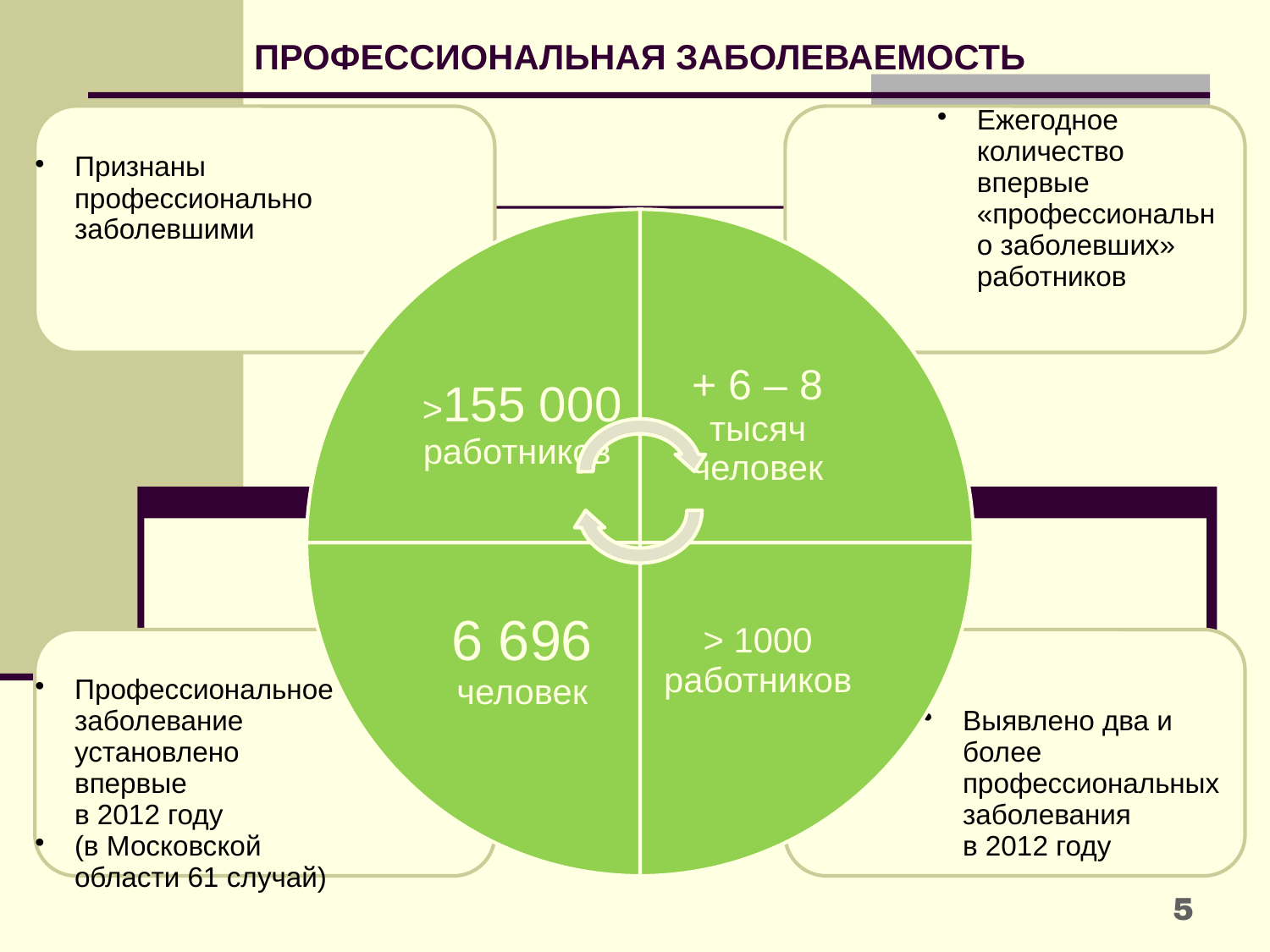

ПРОФЕССИОНАЛЬНАЯ ЗАБОЛЕВАЕМОСТЬ
>155 000 работников
Признаны профессионально заболевшими
+ 6 – 8 тысяч человек
Ежегодное количество впервые «профессионально заболевших» работников
> 1000 работников
Выявлено два и более профессиональных заболевания
в 2012 году
6 696 человек
Профессиональное заболевание установлено впервые
в 2012 году
(в Московской области 61 случай)
5